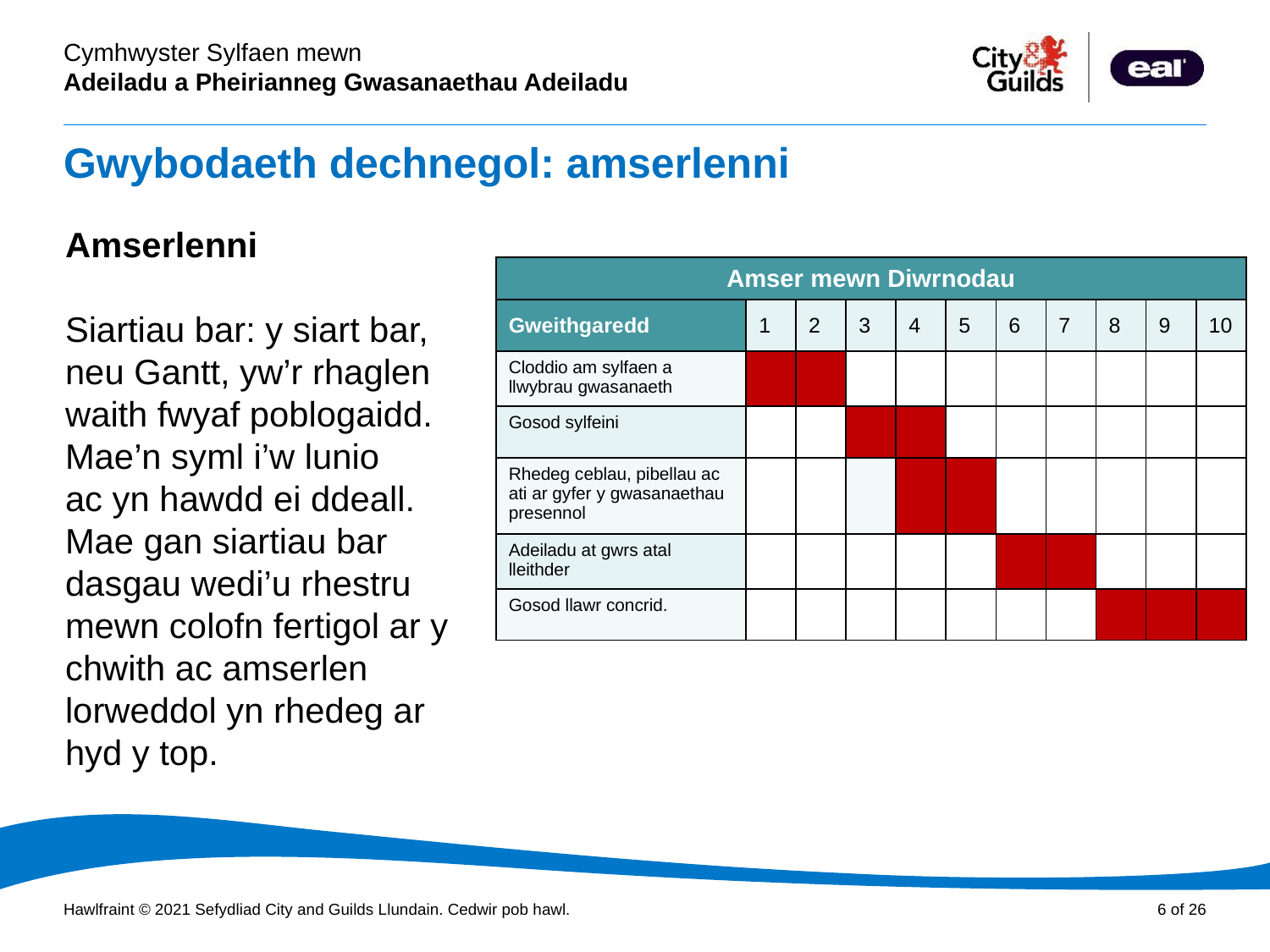

# Gwybodaeth dechnegol: amserlenni

Cyflwyniad PowerPoint
Amserlenni

Siartiau bar: y siart bar, neu Gantt, yw’r rhaglen waith fwyaf poblogaidd.
Mae’n syml i’w lunio
ac yn hawdd ei ddeall. Mae gan siartiau bar dasgau wedi’u rhestru mewn colofn fertigol ar y chwith ac amserlen lorweddol yn rhedeg ar hyd y top.

| Amser mewn Diwrnodau |  |  |  |  |  |  |  |  |  |  |
| --- | --- | --- | --- | --- | --- | --- | --- | --- | --- | --- |
| Gweithgaredd | 1 | 2 | 3 | 4 | 5 | 6 | 7 | 8 | 9 | 10 |
| Cloddio am sylfaen a llwybrau gwasanaeth |  |  |  |  |  |  |  |  |  |  |
| Gosod sylfeini |  |  |  |  |  |  |  |  |  |  |
| Rhedeg ceblau, pibellau ac ati ar gyfer y gwasanaethau presennol |  |  |  |  |  |  |  |  |  |  |
| Adeiladu at gwrs atal lleithder |  |  |  |  |  |  |  |  |  |  |
| Gosod llawr concrid. |  |  |  |  |  |  |  |  |  |  |